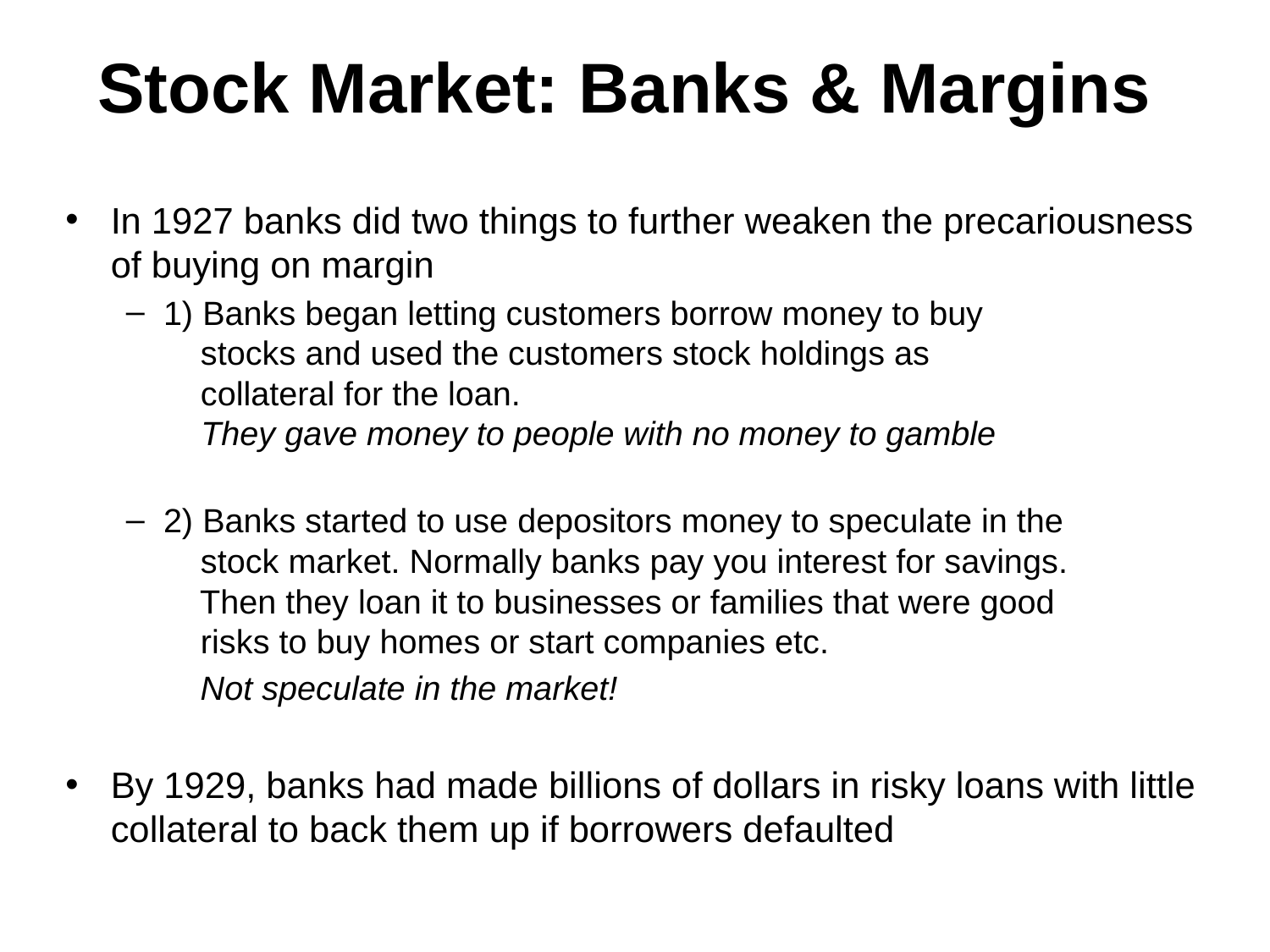

# Stock Market: Banks & Margins
In 1927 banks did two things to further weaken the precariousness of buying on margin
1) Banks began letting customers borrow money to buy
    stocks and used the customers stock holdings as
    collateral for the loan.
    They gave money to people with no money to gamble
2) Banks started to use depositors money to speculate in the
    stock market. Normally banks pay you interest for savings.
    Then they loan it to businesses or families that were good
    risks to buy homes or start companies etc.
        Not speculate in the market!

By 1929, banks had made billions of dollars in risky loans with little collateral to back them up if borrowers defaulted